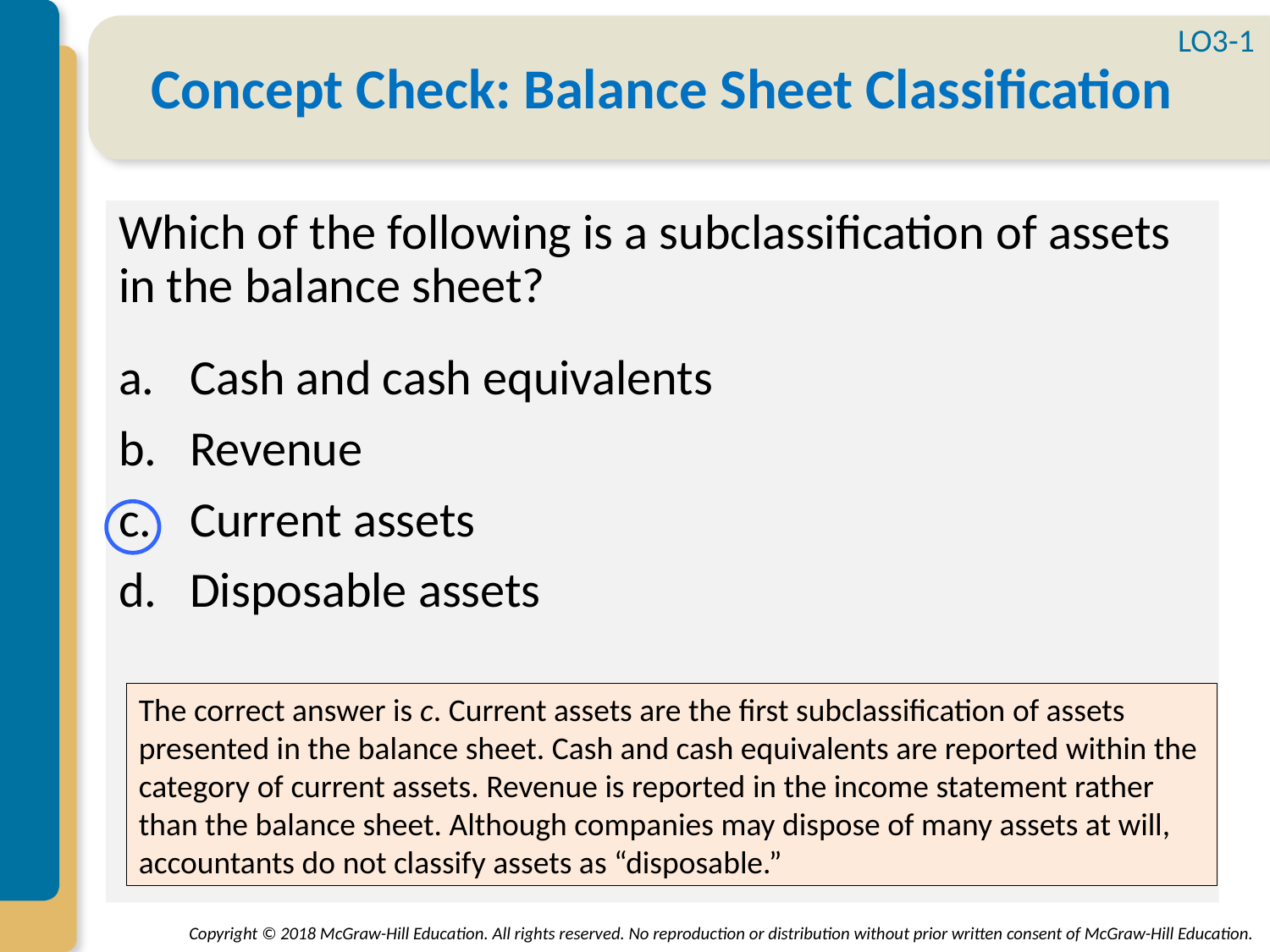

LO3-1
# Concept Check: Balance Sheet Classification
Which of the following is a subclassification of assets in the balance sheet?
Cash and cash equivalents
Revenue
Current assets
Disposable assets

The correct answer is c. Current assets are the first subclassification of assets presented in the balance sheet. Cash and cash equivalents are reported within the category of current assets. Revenue is reported in the income statement rather than the balance sheet. Although companies may dispose of many assets at will, accountants do not classify assets as “disposable.”